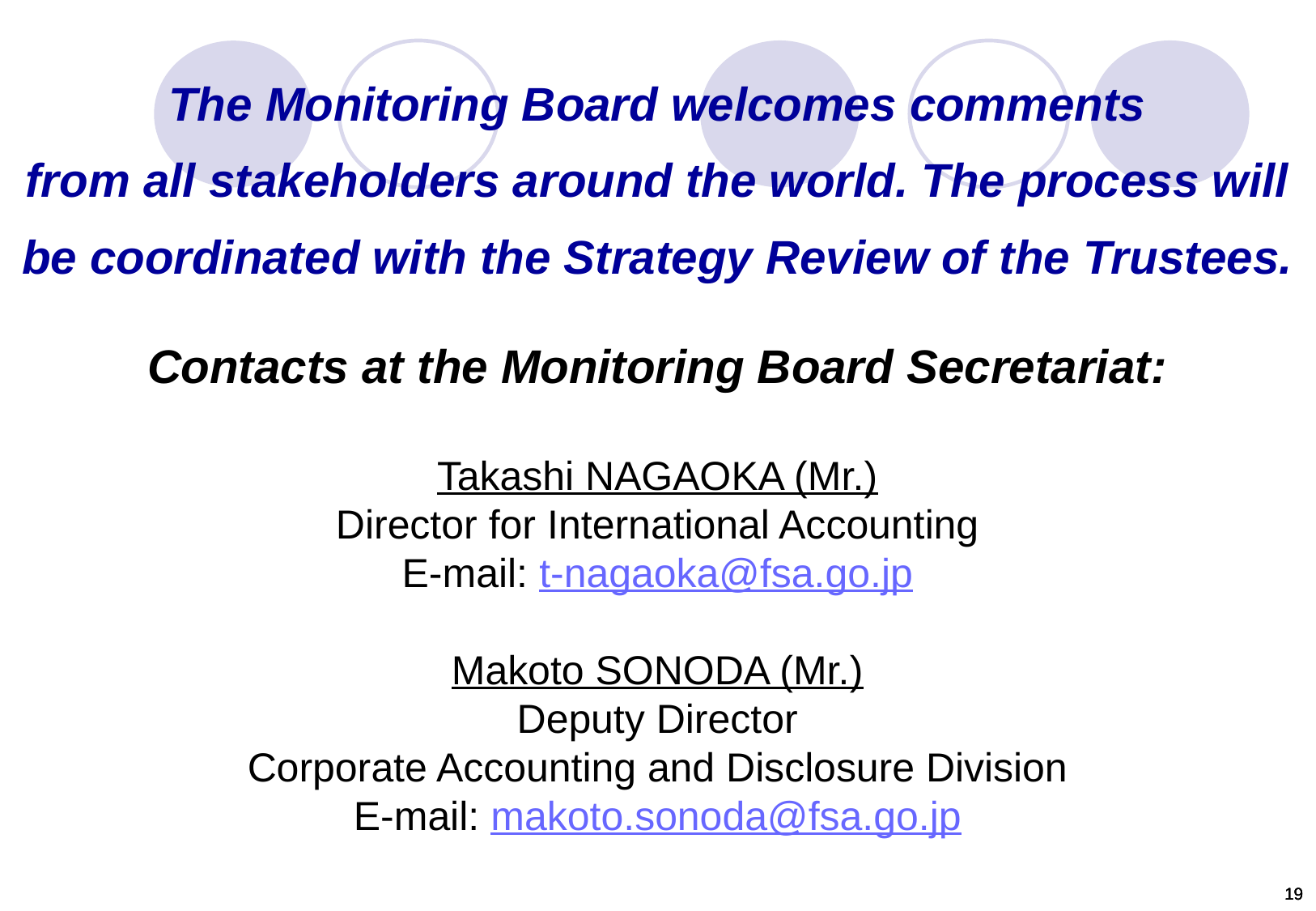

# The Monitoring Board welcomes comments from all stakeholders around the world. The process will be coordinated with the Strategy Review of the Trustees.
Contacts at the Monitoring Board Secretariat:

Takashi NAGAOKA (Mr.)
Director for International Accounting
E-mail: t-nagaoka@fsa.go.jp

Makoto SONODA (Mr.)
Deputy Director
Corporate Accounting and Disclosure Division
E-mail: makoto.sonoda@fsa.go.jp
19
19
19